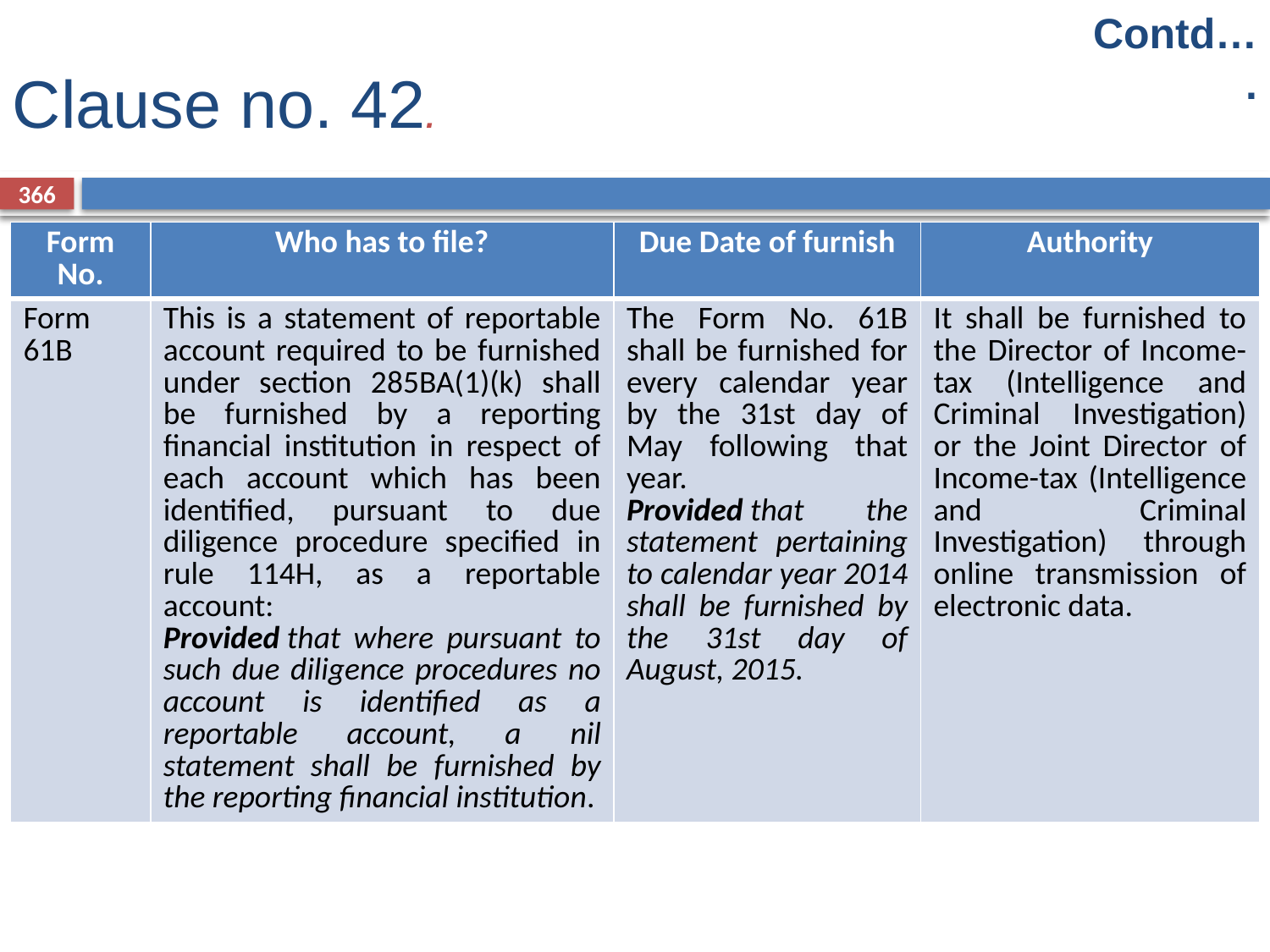

Contd….
Clause no. 42.

366
| Form No. | Who has to file? | Due Date of furnish | Authority |
| --- | --- | --- | --- |
| Form 61B | This is a statement of reportable account required to be furnished under section 285BA(1)(k) shall be furnished by a reporting financial institution in respect of each account which has been identified, pursuant to due diligence procedure specified in rule 114H, as a reportable account: Provided that where pursuant to such due diligence procedures no account is identified as a reportable account, a nil statement shall be furnished by the reporting financial institution. | The Form No. 61B shall be furnished for every calendar year by the 31st day of May following that year. Provided that the statement pertaining to calendar year 2014 shall be furnished by the 31st day of August, 2015. | It shall be furnished to the Director of Income-tax (Intelligence and Criminal Investigation) or the Joint Director of Income-tax (Intelligence and Criminal Investigation) through online transmission of electronic data. |